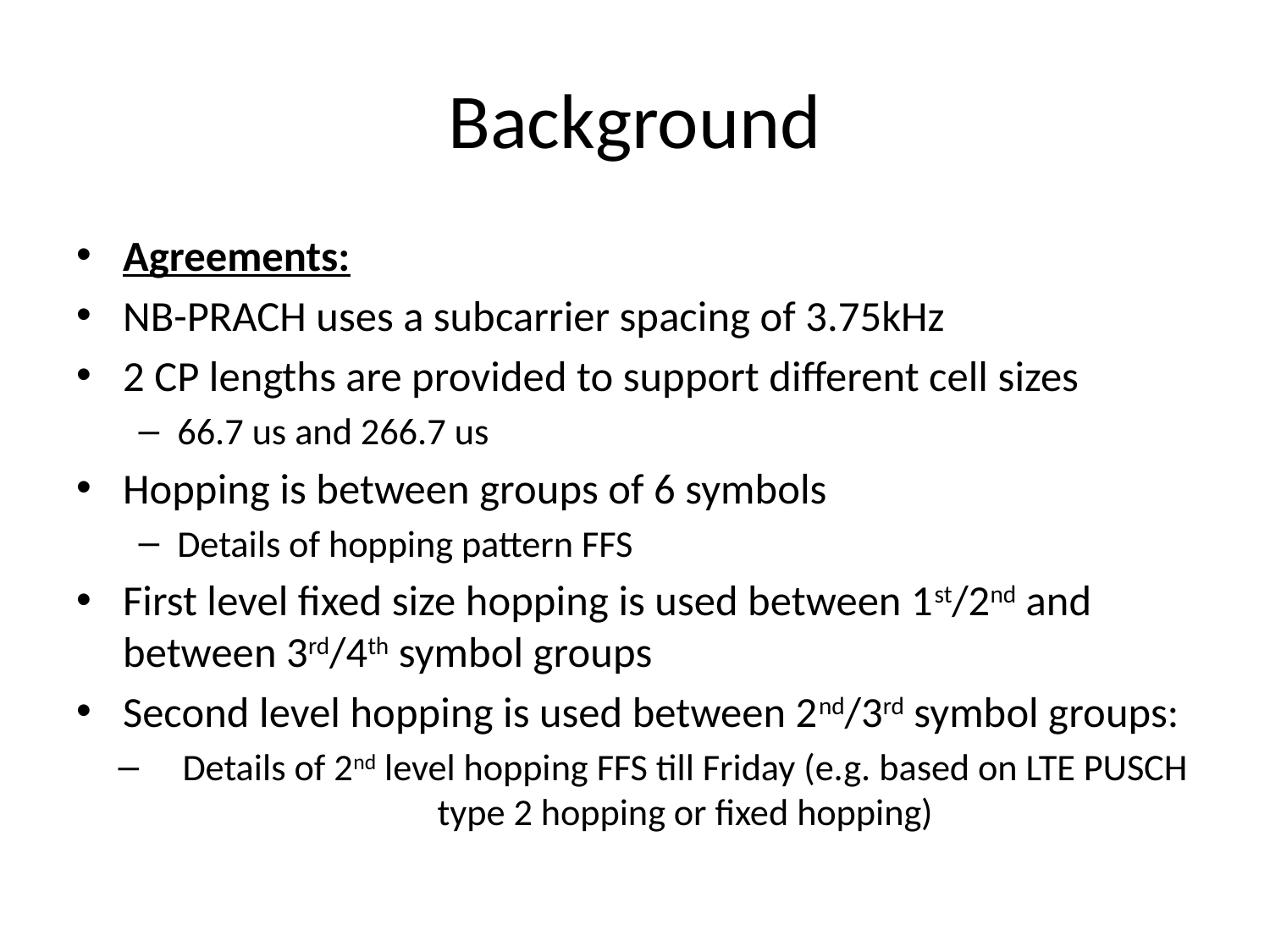

# Background
Agreements:
NB-PRACH uses a subcarrier spacing of 3.75kHz
2 CP lengths are provided to support different cell sizes
66.7 us and 266.7 us
Hopping is between groups of 6 symbols
Details of hopping pattern FFS
First level fixed size hopping is used between 1st/2nd and between 3rd/4th symbol groups
Second level hopping is used between 2nd/3rd symbol groups:
Details of 2nd level hopping FFS till Friday (e.g. based on LTE PUSCH type 2 hopping or fixed hopping)